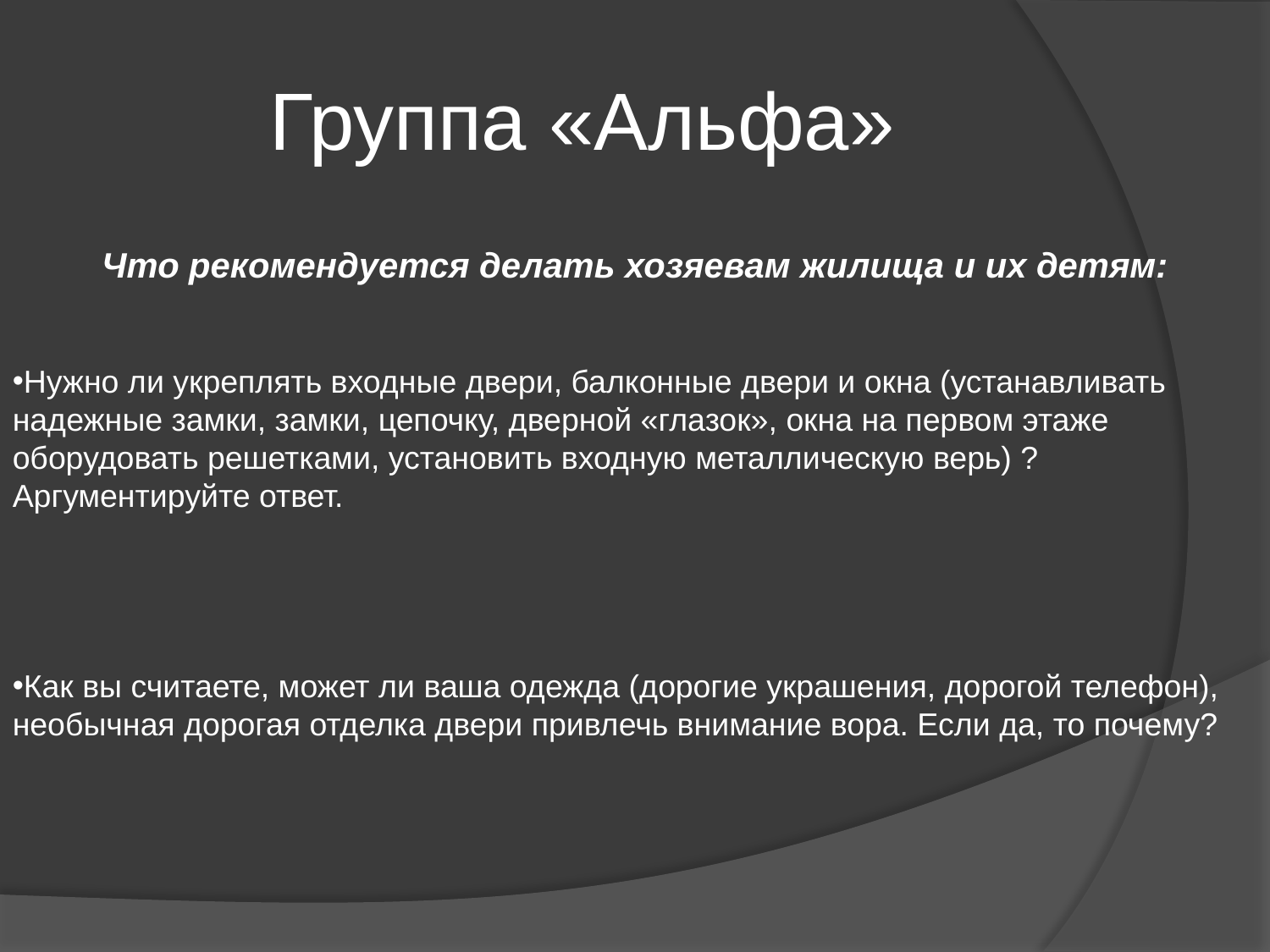

# Группа «Альфа»

Что рекомендуется делать хозяевам жилища и их детям:

Нужно ли укреплять входные двери, балконные двери и окна (устанавливать надежные замки, замки, цепочку, дверной «глазок», окна на первом этаже оборудовать решетками, установить входную металлическую верь) ? Аргументируйте ответ.

Как вы считаете, может ли ваша одежда (дорогие украшения, дорогой телефон), необычная дорогая отделка двери привлечь внимание вора. Если да, то почему?